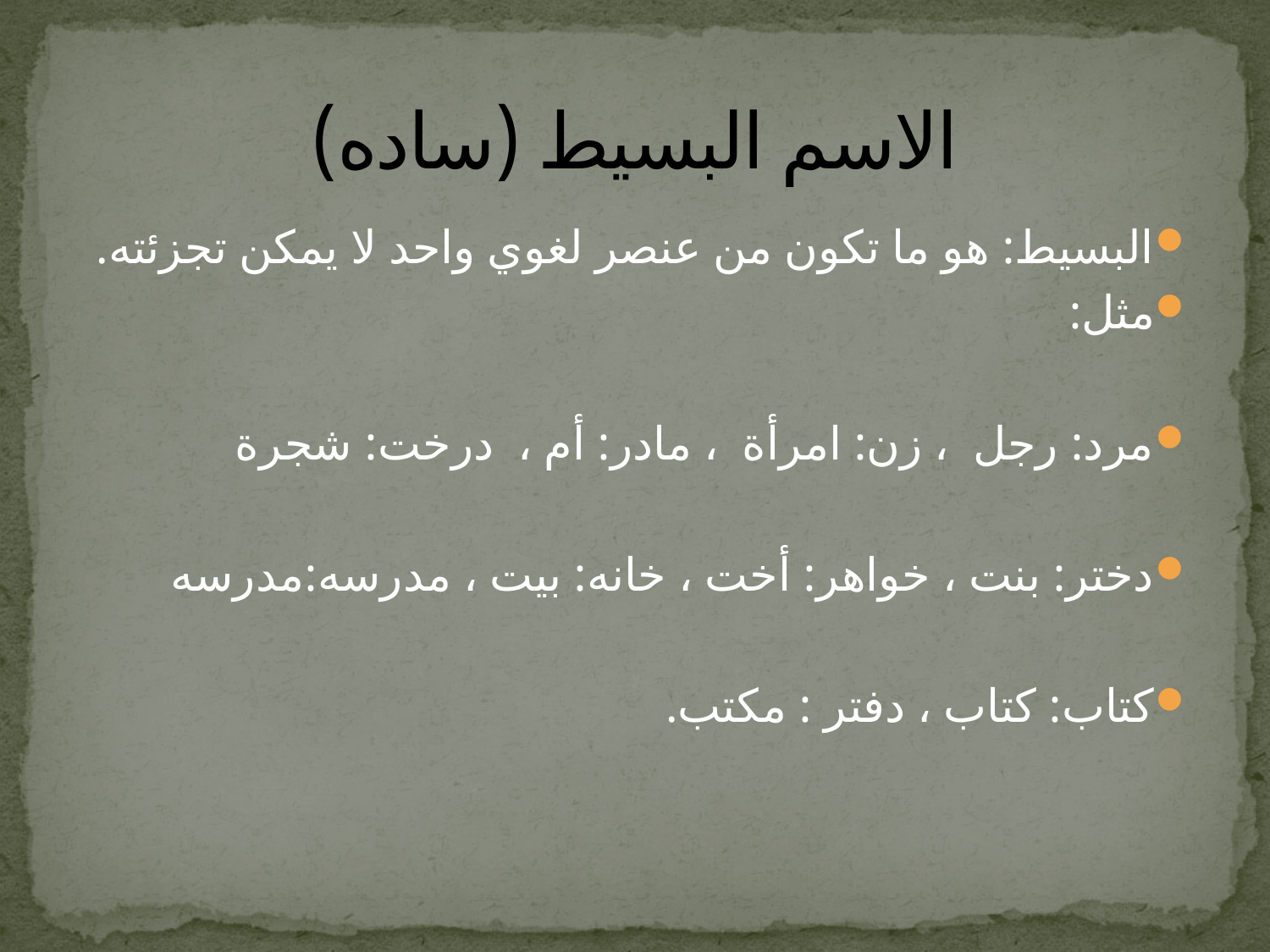

# الاسم البسيط (ساده)
البسيط: هو ما تكون من عنصر لغوي واحد لا يمكن تجزئته.
مثل:

مرد: رجل  ، زن: امرأة  ، مادر: أم ،  درخت: شجرة

دختر: بنت ، خواهر: أخت ، خانه: بيت ، مدرسه:مدرسه

كتاب: كتاب ، دفتر : مكتب.